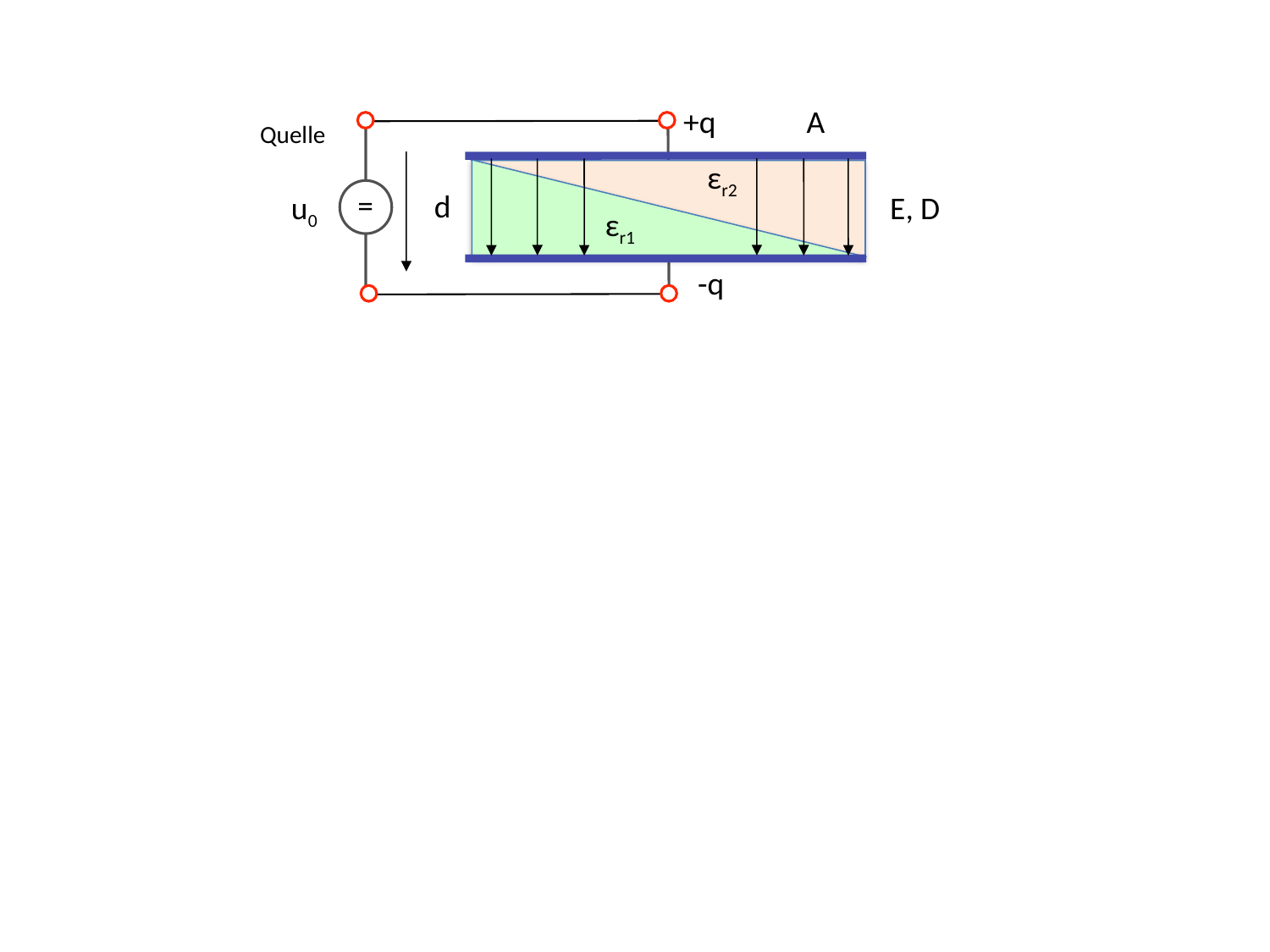

A
+q
Quelle

εr2

=
d

u0
E, D
εr1
-q